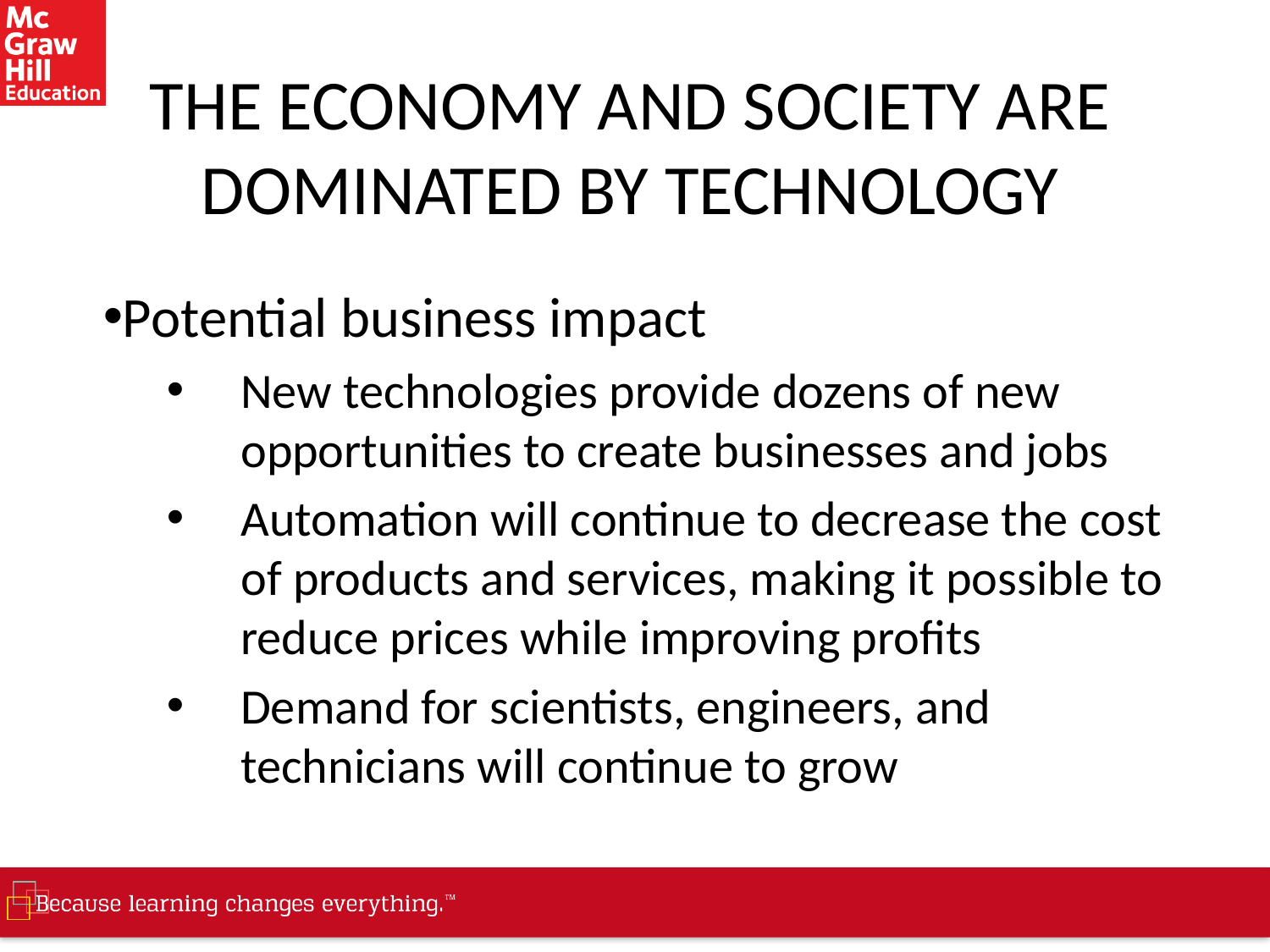

# THE ECONOMY AND SOCIETY ARE DOMINATED BY TECHNOLOGY
Potential business impact
New technologies provide dozens of new opportunities to create businesses and jobs
Automation will continue to decrease the cost of products and services, making it possible to reduce prices while improving profits
Demand for scientists, engineers, and technicians will continue to grow